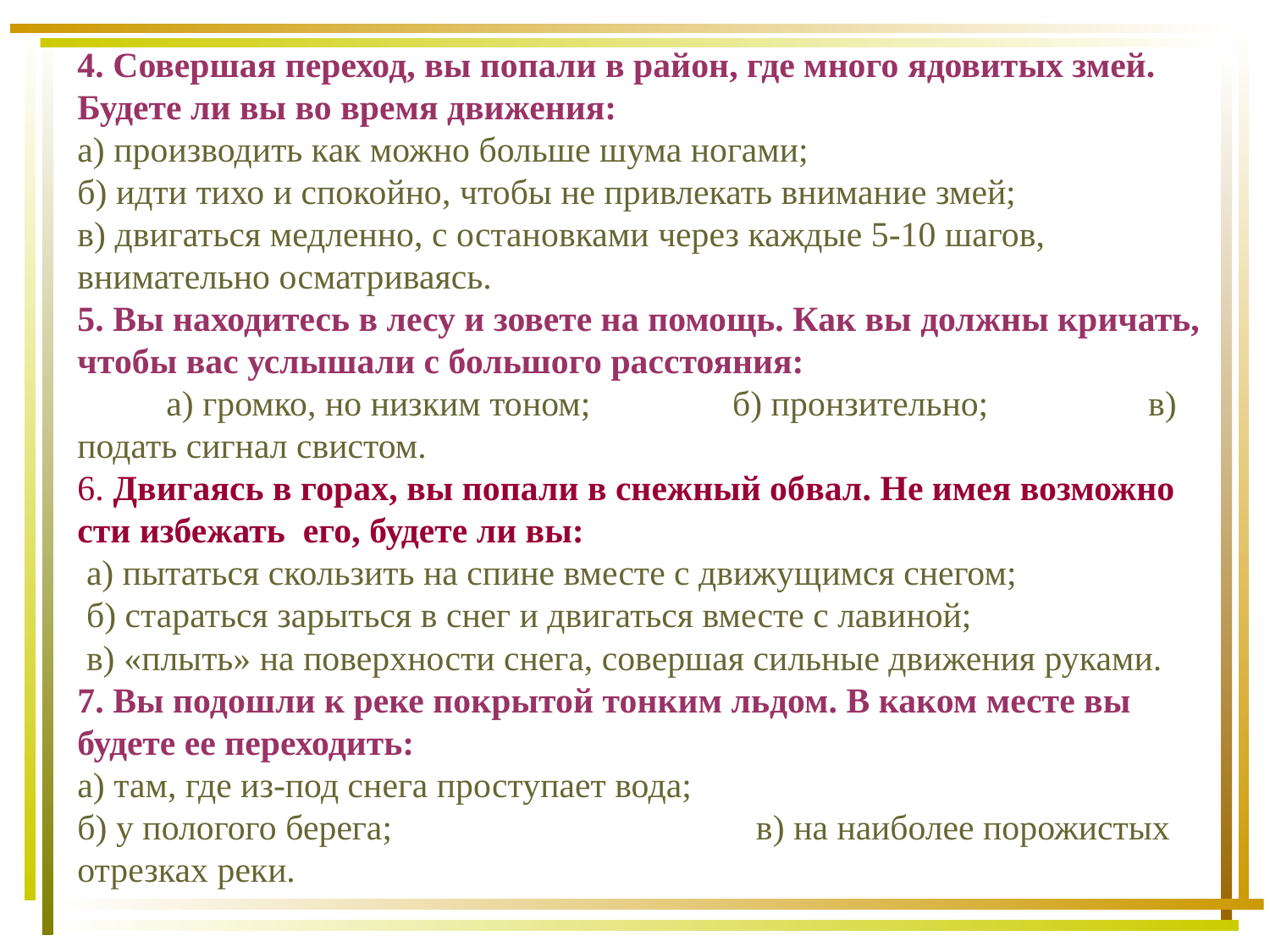

4. Совершая переход, вы попали в район, где много ядовитых змей. Будете ли вы во время движения:
а) производить как можно больше шума ногами;
б) идти тихо и спокойно, чтобы не привлекать внимание змей;
в) двигаться медленно, с остановками через каждые 5-10 шагов, внимательно осматриваясь.
5. Вы находитесь в лесу и зовете на помощь. Как вы должны кричать, чтобы вас услышали с большого расстояния:
          а) громко, но низким тоном;                б) пронзительно;                  в) подать сигнал свистом.
6. Двигаясь в горах, вы попали в снежный обвал. Не имея возможно­сти избежать  его, будете ли вы:
 а) пытаться скользить на спине вместе с движущимся снегом;
 б) стараться зарыться в снег и двигаться вместе с лавиной;
 в) «плыть» на поверхности снега, совершая сильные движения руками.
7. Вы подошли к реке покрытой тонким льдом. В каком месте вы будете ее переходить:
а) там, где из-под снега проступает вода;
б) у пологого берега;                                         в) на наиболее порожистых отрезках реки.